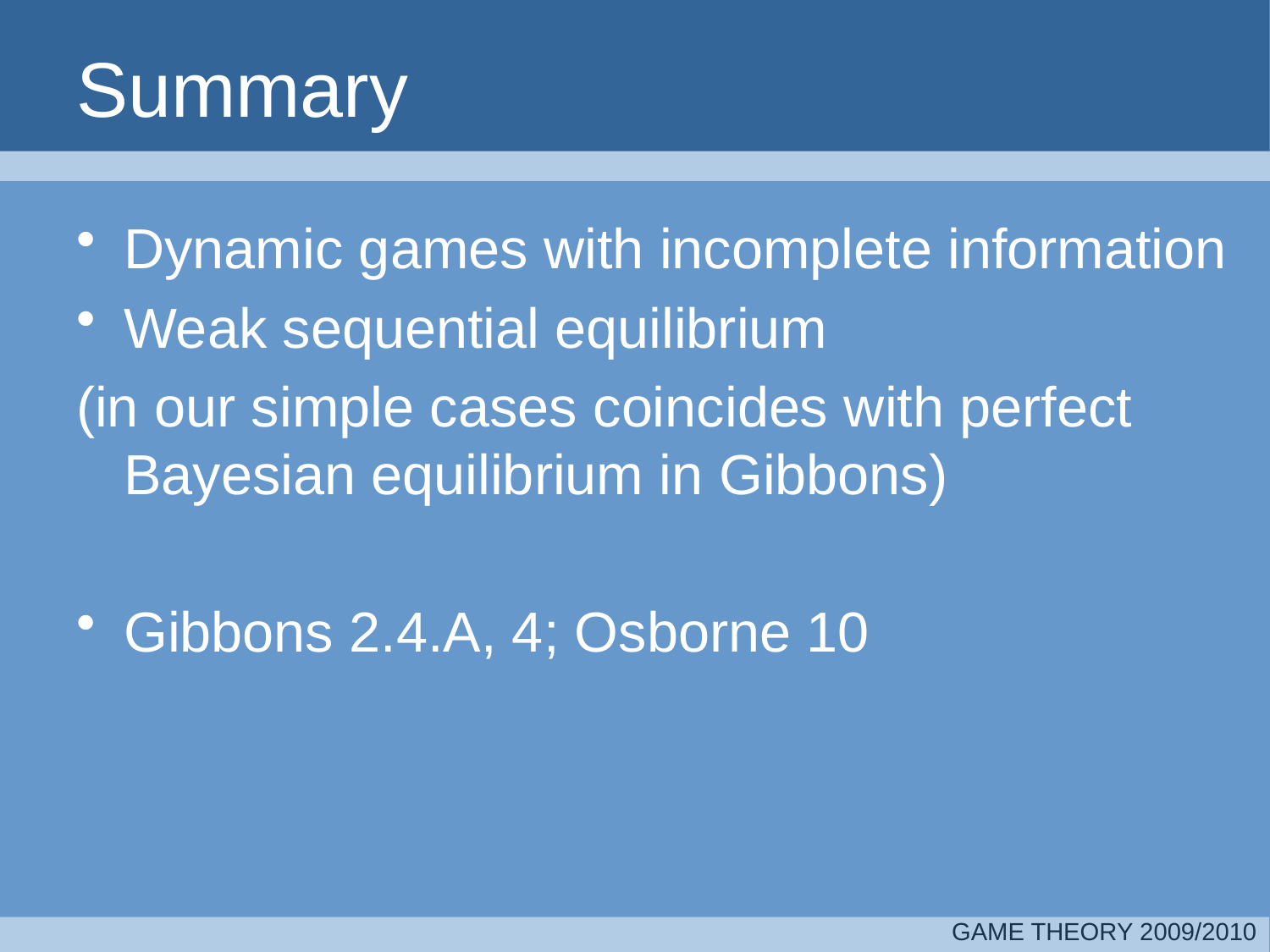

# Summary
Dynamic games with incomplete information
Weak sequential equilibrium
(in our simple cases coincides with perfect Bayesian equilibrium in Gibbons)

Gibbons 2.4.A, 4; Osborne 10

GAME THEORY 2009/2010